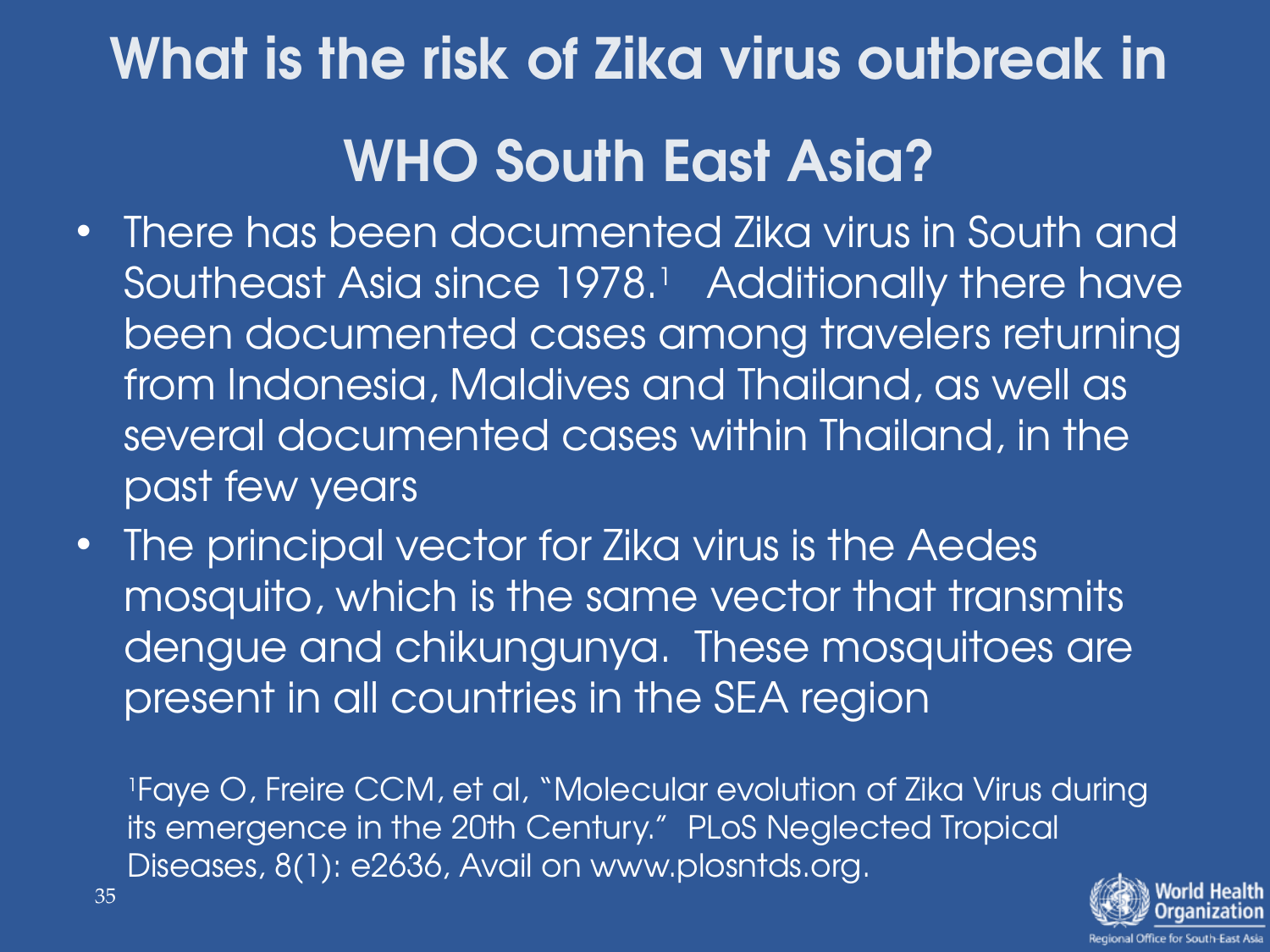

# What is the risk of Zika virus outbreak in WHO South East Asia?
There has been documented Zika virus in South and Southeast Asia since 1978.1   Additionally there have been documented cases among travelers returning from Indonesia, Maldives and Thailand, as well as several documented cases within Thailand, in the past few years
The principal vector for Zika virus is the Aedes mosquito, which is the same vector that transmits dengue and chikungunya.  These mosquitoes are present in all countries in the SEA region
1Faye O, Freire CCM, et al, “Molecular evolution of Zika Virus during its emergence in the 20th Century.”  PLoS Neglected Tropical Diseases, 8(1): e2636, Avail on www.plosntds.org.